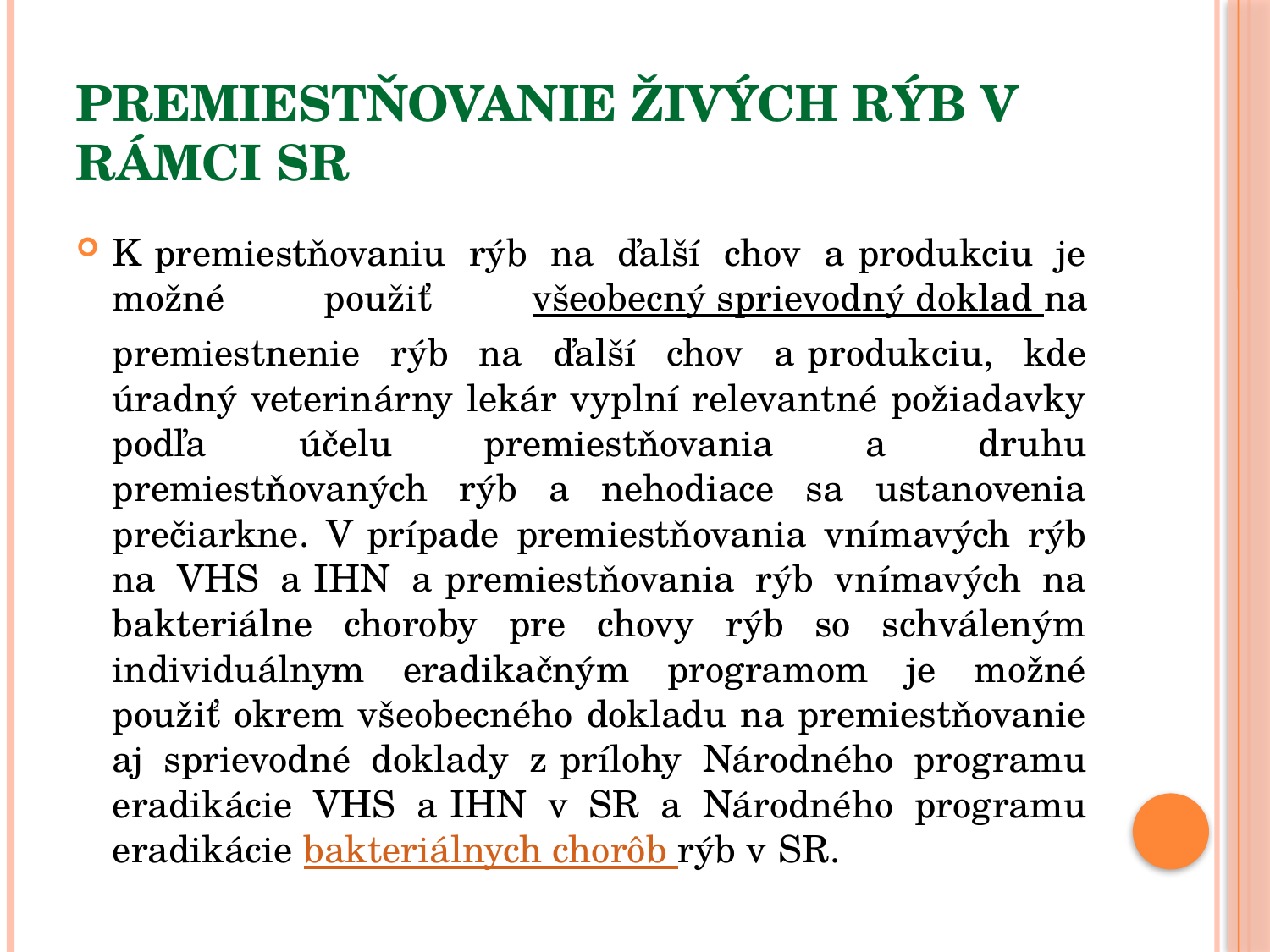

# Premiestňovanie živých rýb v rámci SR
K premiestňovaniu rýb na ďalší chov a produkciu je možné použiť všeobecný sprievodný doklad na premiestnenie rýb na ďalší chov a produkciu, kde úradný veterinárny lekár vyplní relevantné požiadavky podľa účelu premiestňovania a druhu premiestňovaných rýb a nehodiace sa ustanovenia prečiarkne. V prípade premiestňovania vnímavých rýb na VHS a IHN a premiestňovania rýb vnímavých na bakteriálne choroby pre chovy rýb so schváleným individuálnym eradikačným programom je možné použiť okrem všeobecného dokladu na premiestňovanie aj sprievodné doklady z prílohy Národného programu eradikácie VHS a IHN v SR a Národného programu eradikácie bakteriálnych chorôb rýb v SR.